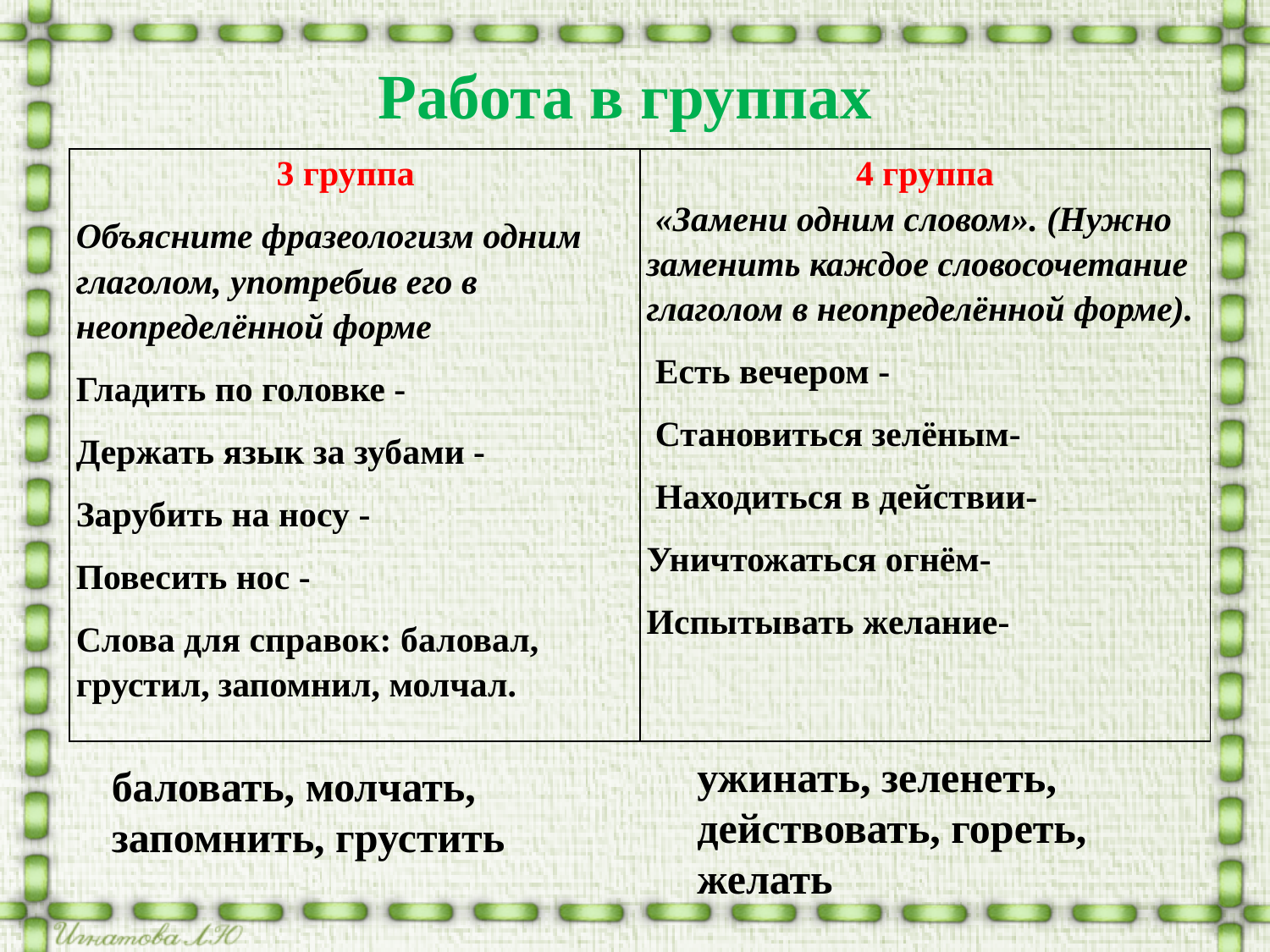

Работа в группах
| 3 группа Объясните фразеологизм одним глаголом, употребив его в неопределённой форме Гладить по головке - Держать язык за зубами - Зарубить на носу - Повесить нос - Слова для справок: баловал, грустил, запомнил, молчал. | 4 группа «Замени одним словом». (Нужно заменить каждое словосочетание глаголом в неопределённой форме). Есть вечером - Становиться зелёным- Находиться в действии- Уничтожаться огнём- Испытывать желание- |
| --- | --- |
ужинать, зеленеть, действовать, гореть, желать
баловать, молчать, запомнить, грустить